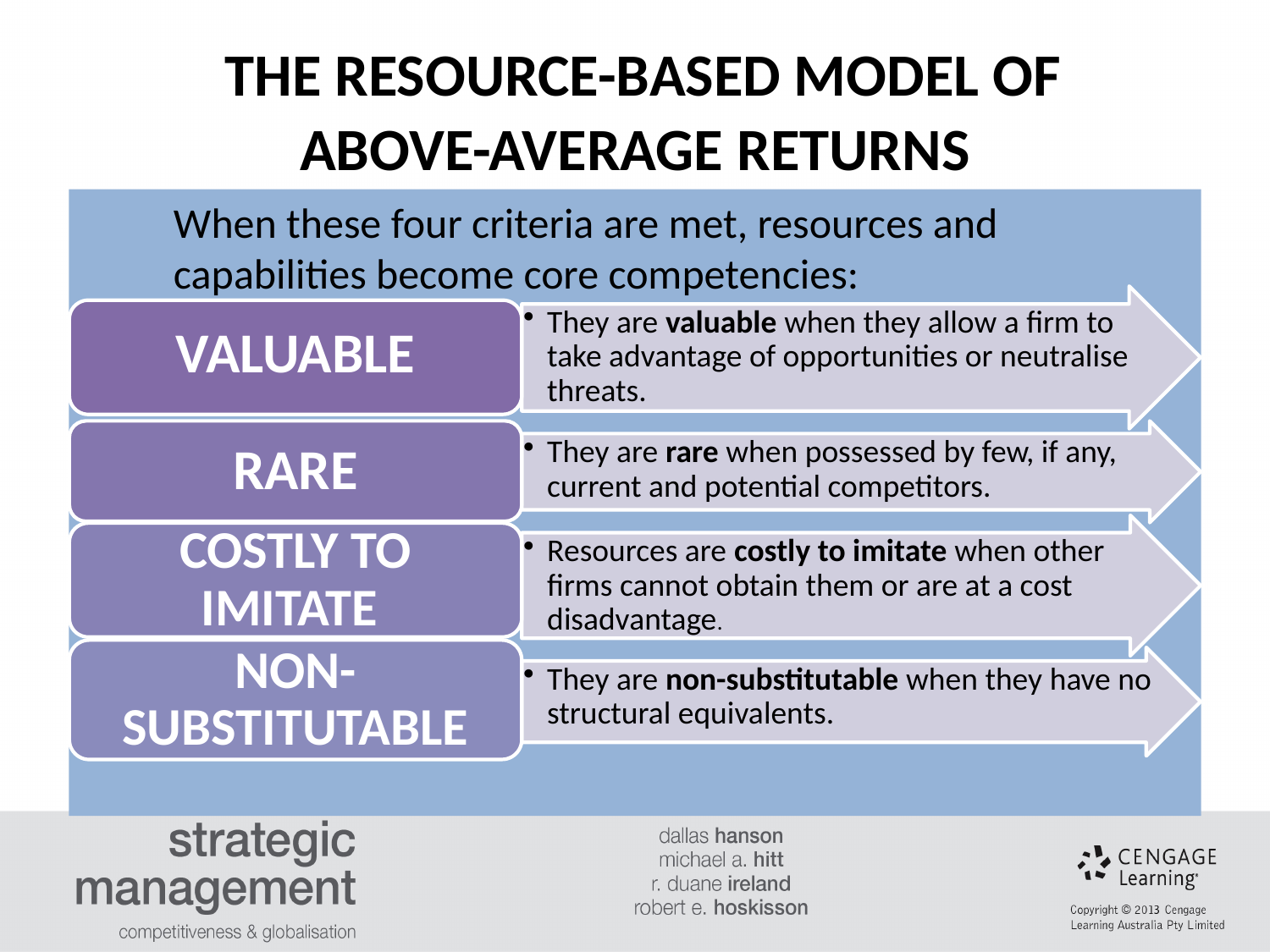

THE RESOURCE-BASED MODEL OF ABOVE-AVERAGE RETURNS
#

When these four criteria are met, resources and capabilities become core competencies:
They are valuable when they allow a firm to take advantage of opportunities or neutralise threats.

VALUABLE

They are rare when possessed by few, if any, current and potential competitors.
RARE
Resources are costly to imitate when other firms cannot obtain them or are at a cost disadvantage.
COSTLY TO IMITATE
They are non-substitutable when they have no structural equivalents.
NON-SUBSTITUTABLE